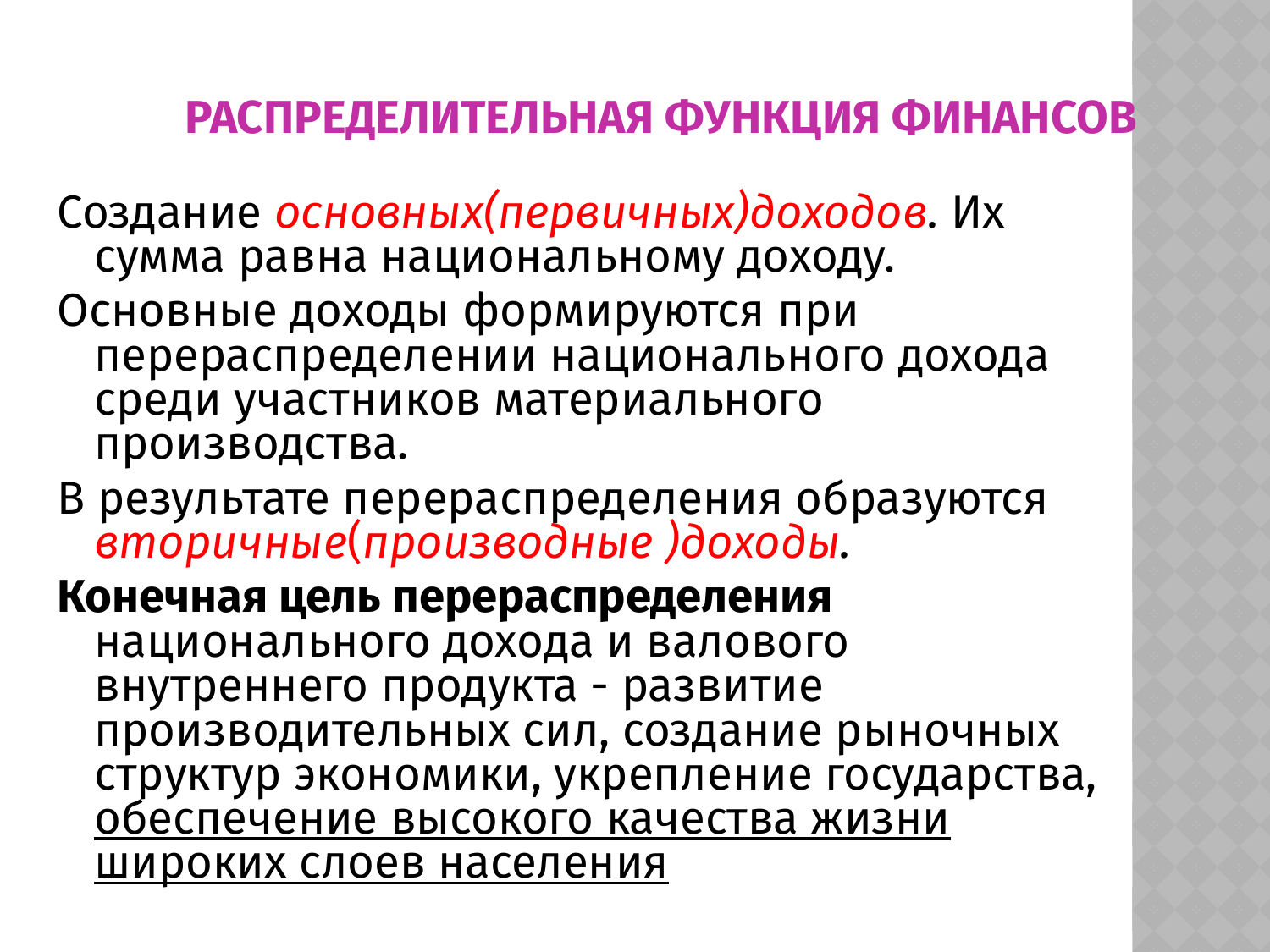

# Распределительная функция финансов
Создание основных(первичных)доходов. Их сумма равна национальному доходу.
Основные доходы формируются при перераспределении национального дохода среди участников материального производства.
В результате перераспределения образуются вторичные(производные )доходы.
Конечная цель перераспределения национального дохода и валового внутреннего продукта - развитие производительных сил, создание рыночных структур экономики, укрепление государства, обеспечение высокого качества жизни широких слоев населения